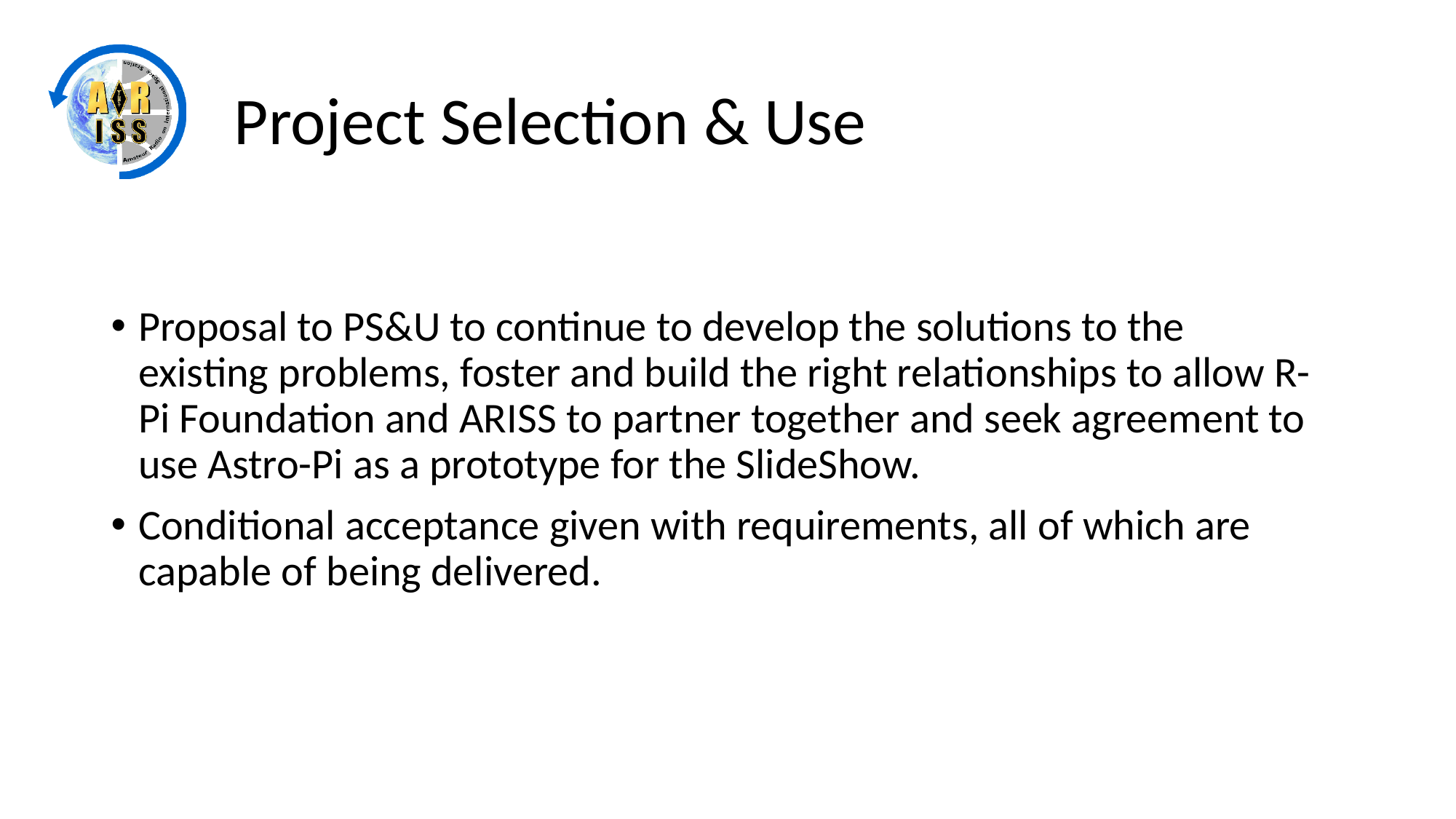

# Project Selection & Use
Proposal to PS&U to continue to develop the solutions to the existing problems, foster and build the right relationships to allow R-Pi Foundation and ARISS to partner together and seek agreement to use Astro-Pi as a prototype for the SlideShow.
Conditional acceptance given with requirements, all of which are capable of being delivered.